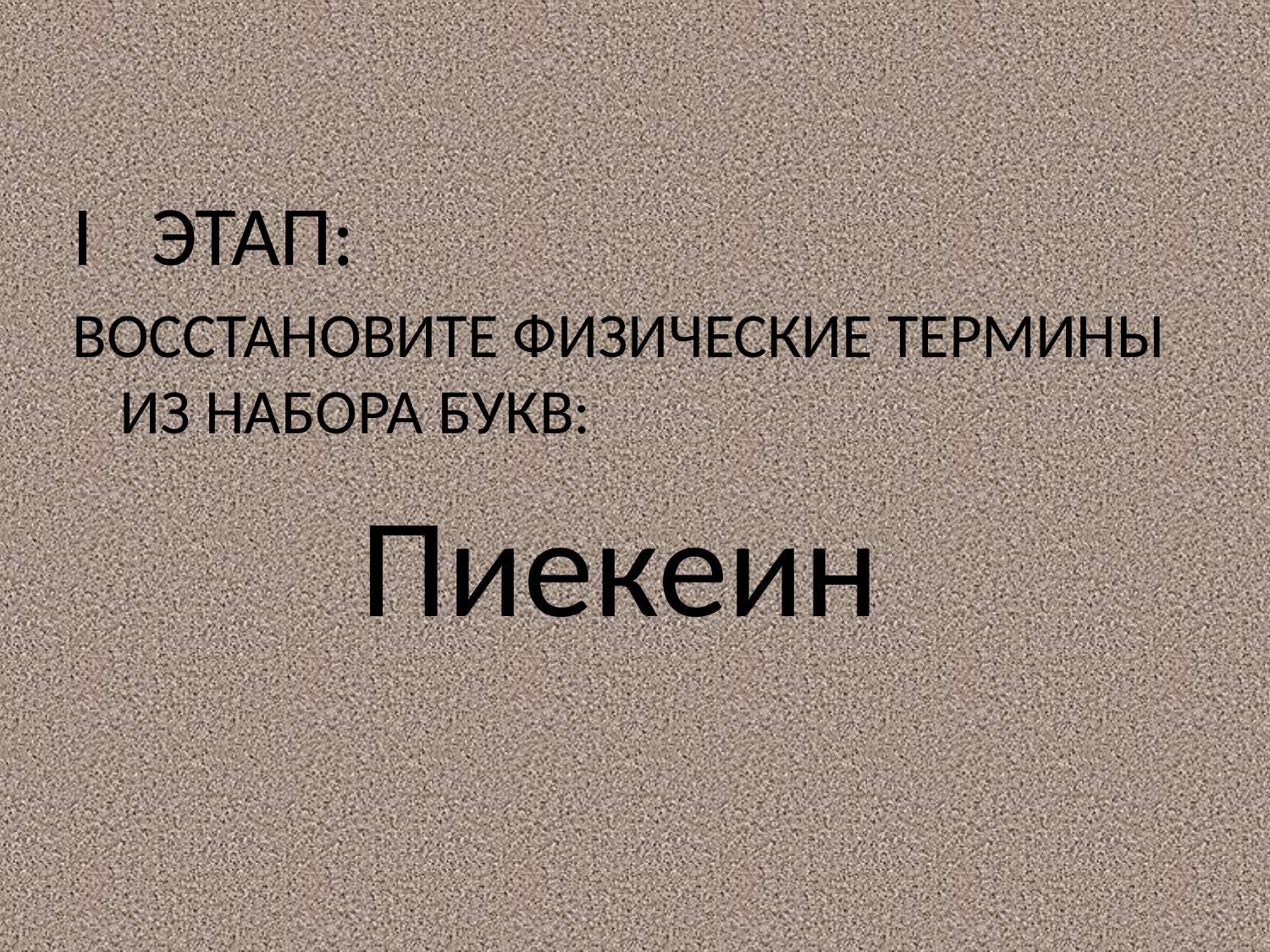

I   ЭТАП:
ВОССТАНОВИТЕ ФИЗИЧЕСКИЕ ТЕРМИНЫ ИЗ НАБОРА БУКВ:
         Пиекеин